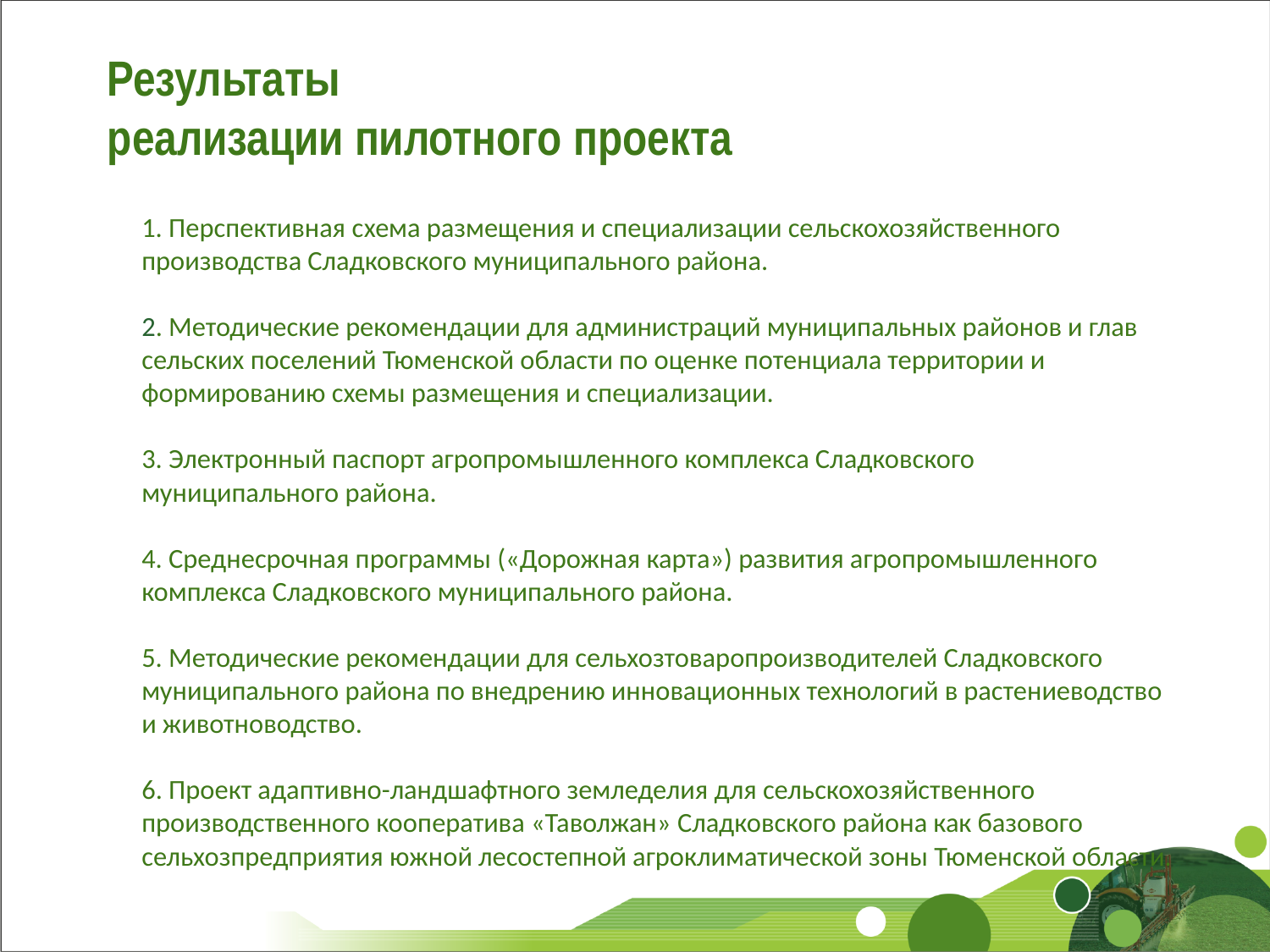

Результаты
реализации пилотного проекта
# 1. Перспективная схема размещения и специализации сельскохозяйственного производства Сладковского муниципального района. 2. Методические рекомендации для администраций муниципальных районов и глав сельских поселений Тюменской области по оценке потенциала территории и формированию схемы размещения и специализации. 3. Электронный паспорт агропромышленного комплекса Сладковского муниципального района. 4. Среднесрочная программы («Дорожная карта») развития агропромышленного комплекса Сладковского муниципального района. 5. Методические рекомендации для сельхозтоваропроизводителей Сладковского муниципального района по внедрению инновационных технологий в растениеводство и животноводство. 6. Проект адаптивно-ландшафтного земледелия для сельскохозяйственного производственного кооператива «Таволжан» Сладковского района как базового сельхозпредприятия южной лесостепной агроклиматической зоны Тюменской области.